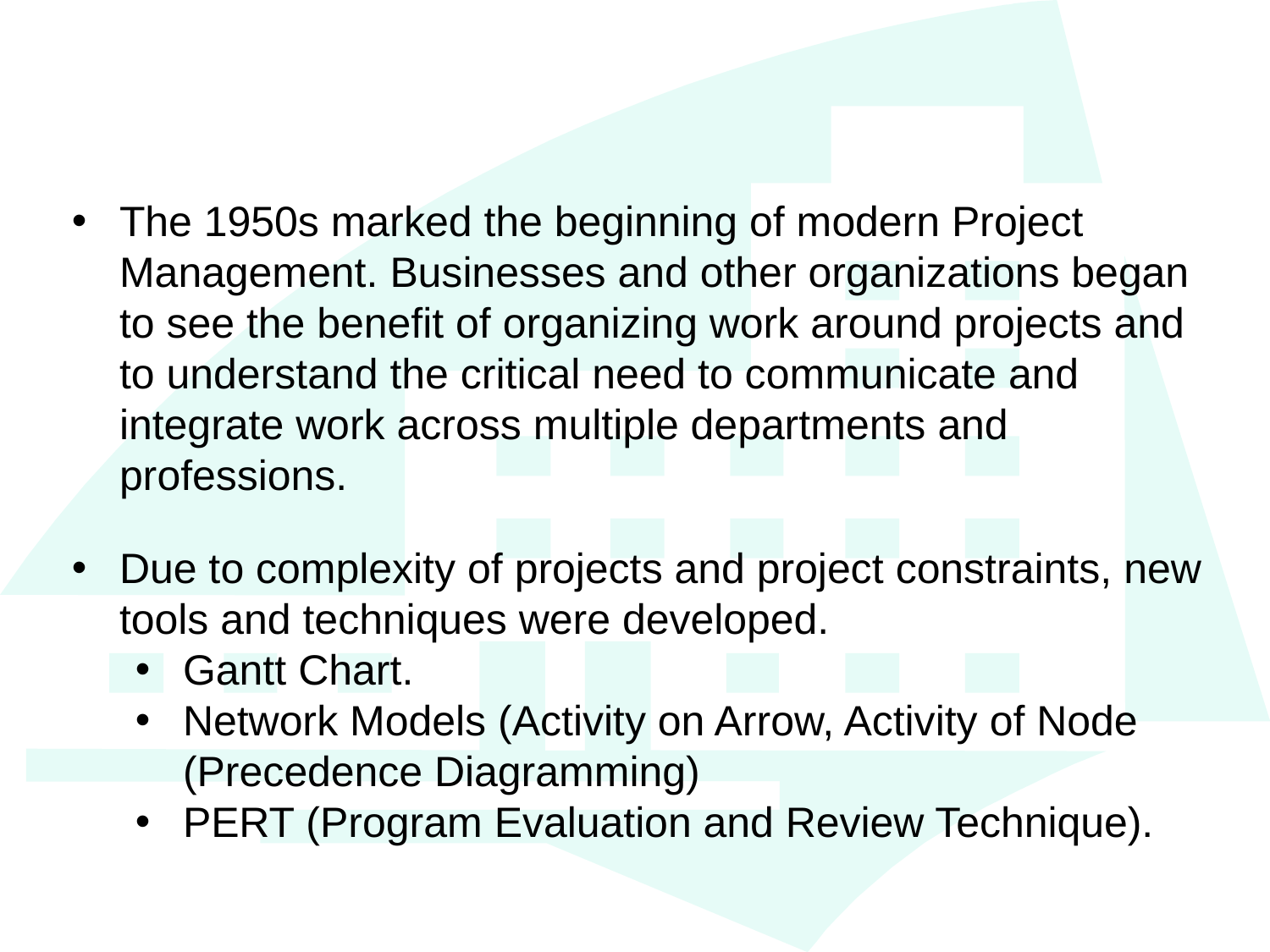

The 1950s marked the beginning of modern Project
Management. Businesses and other organizations began  to see the benefit of organizing work around projects and  to understand the critical need to communicate and
integrate work across multiple departments and
professions.

Due to complexity of projects and project constraints, new tools and techniques were developed.
Gantt Chart.
Network Models (Activity on Arrow, Activity of Node      (Precedence Diagramming)
PERT (Program Evaluation and Review Technique).

20